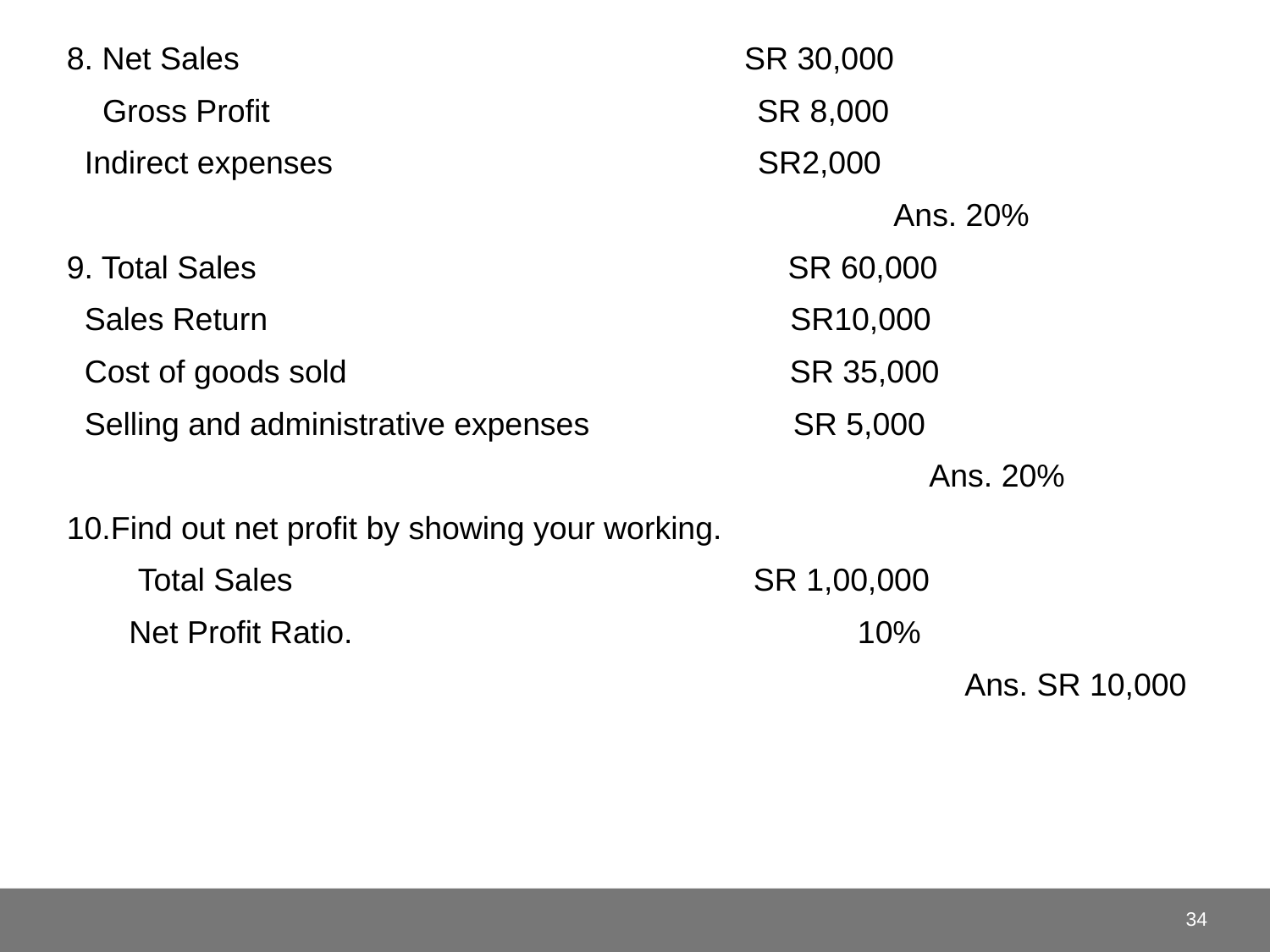

8. Net Sales                                                         SR 30,000
    Gross Profit                                                       SR 8,000
  Indirect expenses                                                SR2,000
                                                                                             Ans. 20%
9. Total Sales                                                            SR 60,000
  Sales Return                                                           SR10,000
  Cost of goods sold                                                  SR 35,000
  Selling and administrative expenses                       SR 5,000
                                                                                                 Ans. 20%
10.Find out net profit by showing your working.
        Total Sales                                                    SR 1,00,000
       Net Profit Ratio.                                                         10%
                                                                                                     Ans. SR 10,000
34